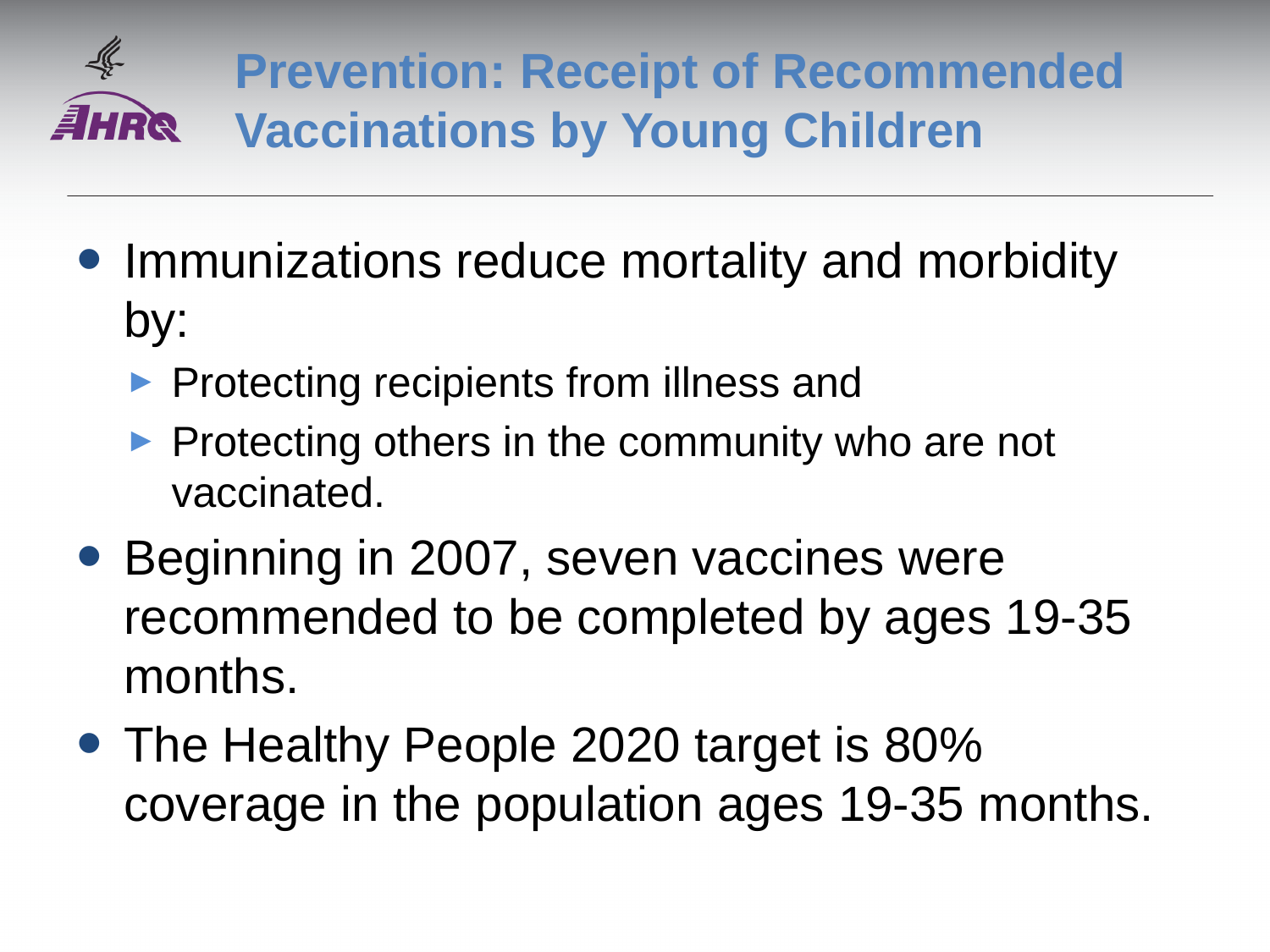

# Prevention: Receipt of Recommended Vaccinations by Young Children
Immunizations reduce mortality and morbidity by:
Protecting recipients from illness and
Protecting others in the community who are not vaccinated.
Beginning in 2007, seven vaccines were recommended to be completed by ages 19-35 months.
The Healthy People 2020 target is 80% coverage in the population ages 19-35 months.